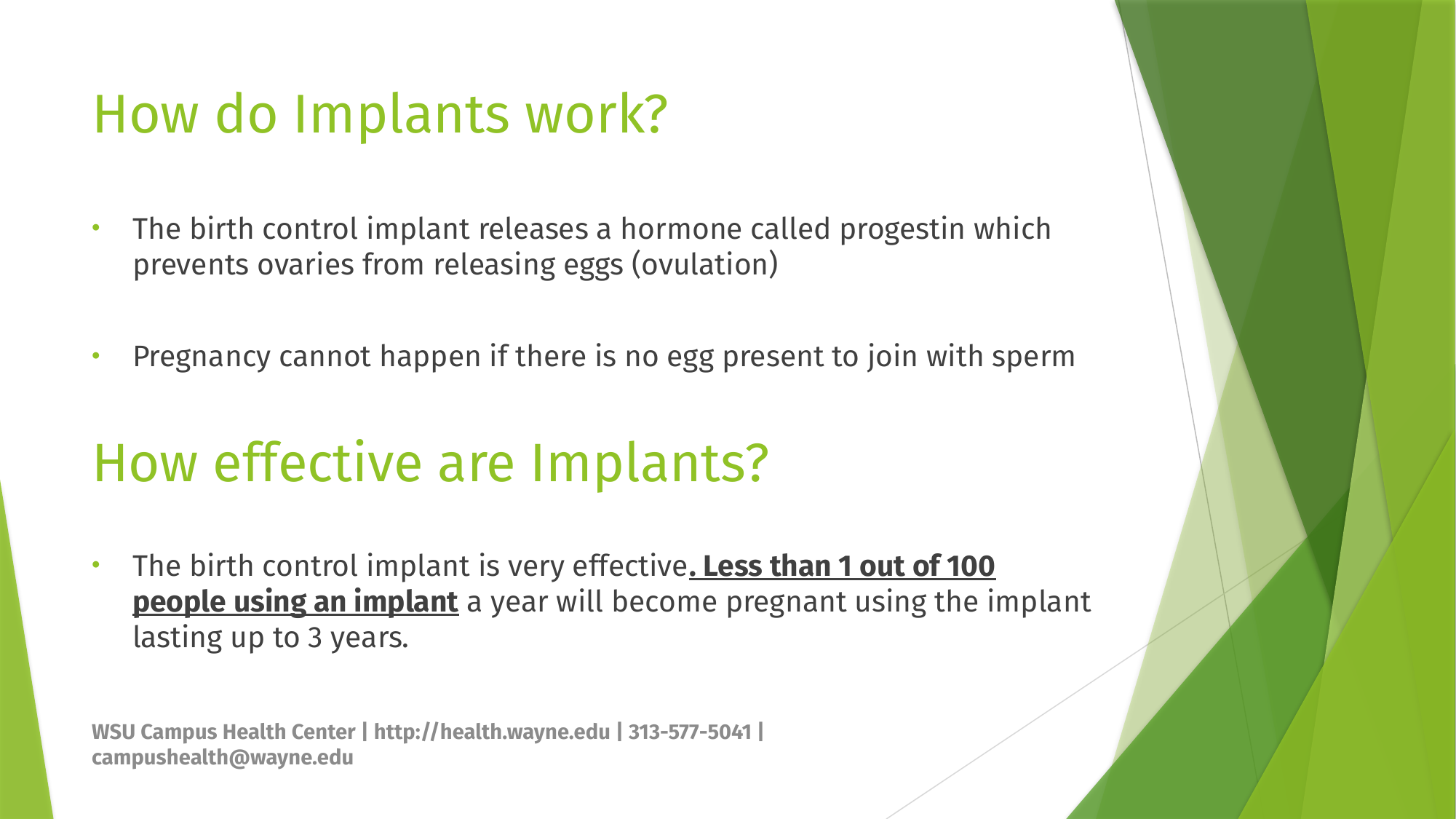

# How do Implants work?
The birth control implant releases a hormone called progestin which prevents ovaries from releasing eggs (ovulation)

Pregnancy cannot happen if there is no egg present to join with sperm

How effective are Implants?

The birth control implant is very effective. Less than 1 out of 100 people using an implant a year will become pregnant using the implant lasting up to 3 years.

WSU Campus Health Center | http://health.wayne.edu | 313-577-5041 | campushealth@wayne.edu